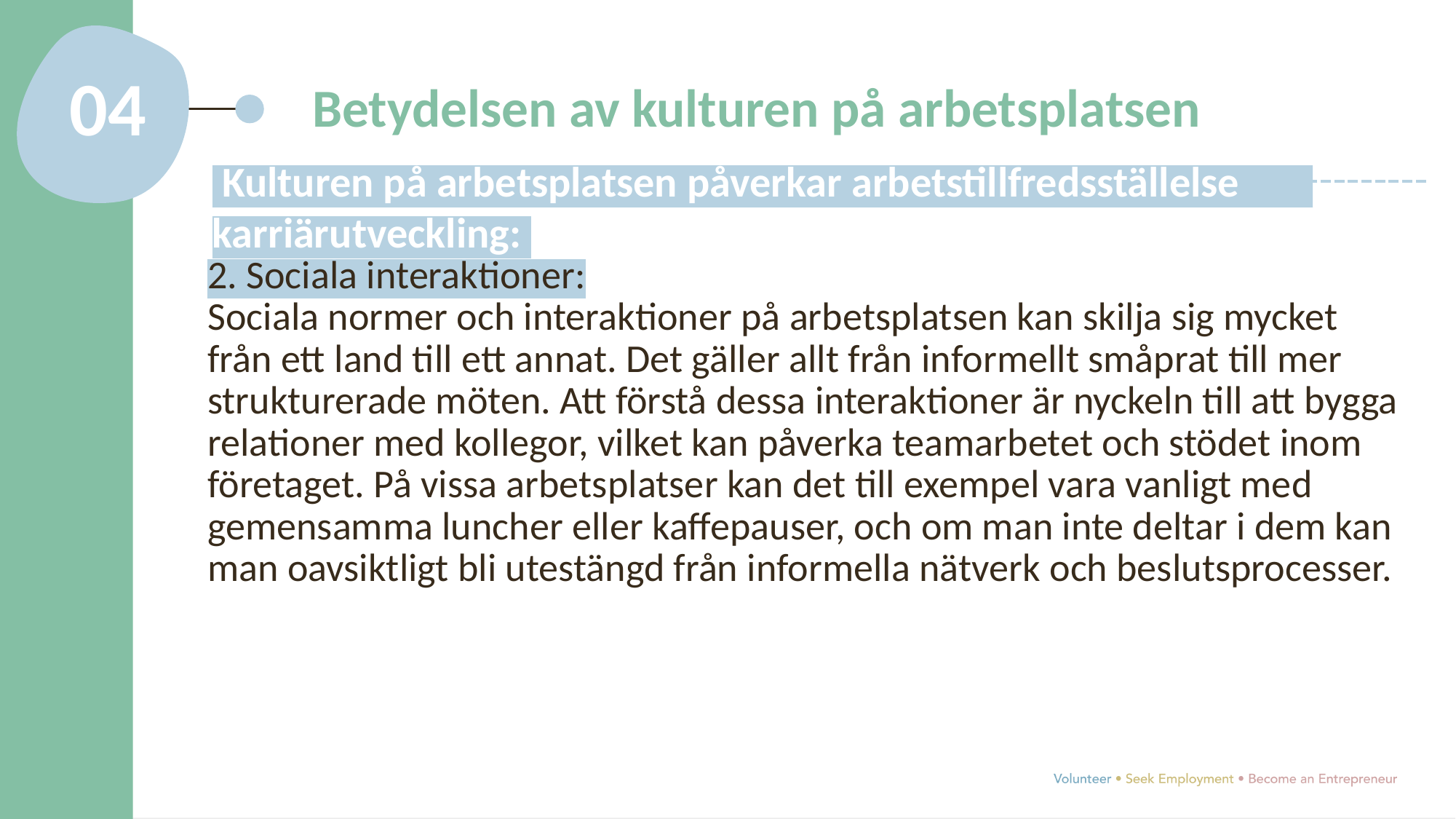

04
Betydelsen av kulturen på arbetsplatsen

 Kulturen på arbetsplatsen påverkar arbetstillfredsställelse och karriärutveckling:
2. Sociala interaktioner:
Sociala normer och interaktioner på arbetsplatsen kan skilja sig mycket från ett land till ett annat. Det gäller allt från informellt småprat till mer strukturerade möten. Att förstå dessa interaktioner är nyckeln till att bygga relationer med kollegor, vilket kan påverka teamarbetet och stödet inom företaget. På vissa arbetsplatser kan det till exempel vara vanligt med gemensamma luncher eller kaffepauser, och om man inte deltar i dem kan man oavsiktligt bli utestängd från informella nätverk och beslutsprocesser.